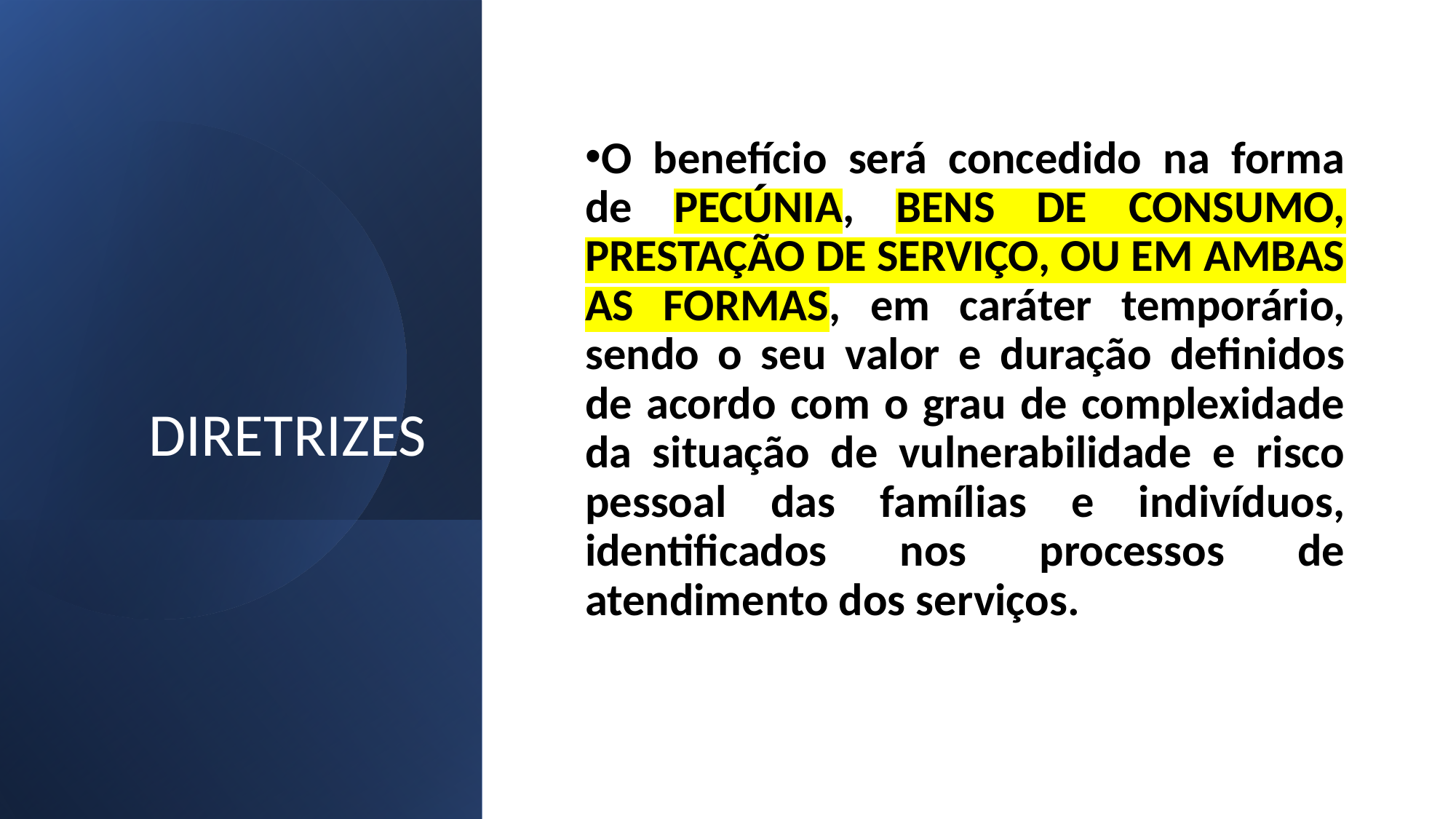

# DIRETRIZES
O benefício será concedido na forma de PECÚNIA, BENS DE CONSUMO, PRESTAÇÃO DE SERVIÇO, OU EM AMBAS AS FORMAS, em caráter temporário, sendo o seu valor e duração definidos de acordo com o grau de complexidade da situação de vulnerabilidade e risco pessoal das famílias e indivíduos, identificados nos processos de atendimento dos serviços.